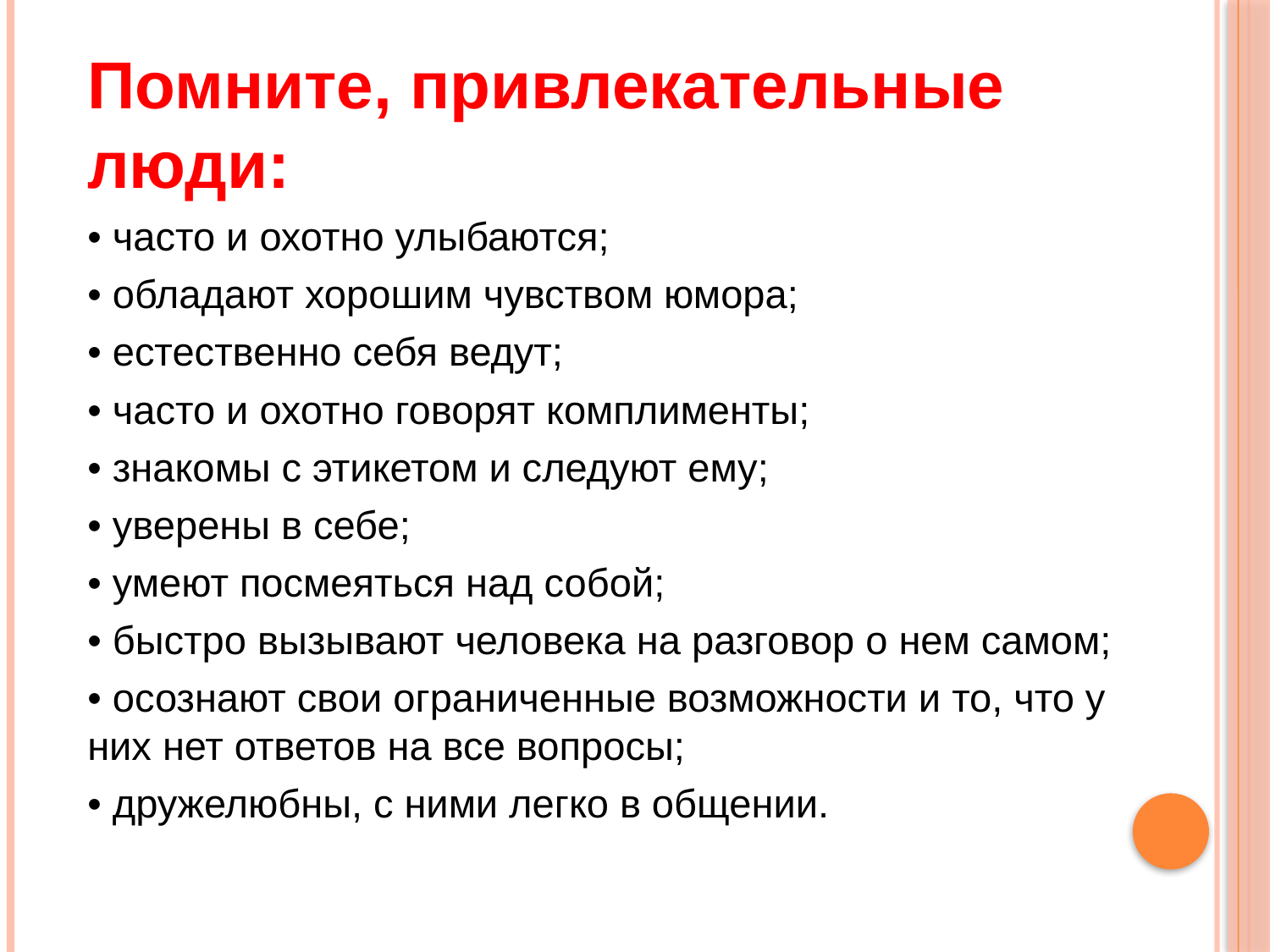

Помните, привлекательные люди:
• часто и охотно улыбаются;
• обладают хорошим чувством юмора;
• естественно себя ведут;
• часто и охотно говорят комплименты;
• знакомы с этикетом и следуют ему;
• уверены в себе;
• умеют посмеяться над собой;
• быстро вызывают человека на разговор о нем самом;
• осознают свои ограниченные возможности и то, что у них нет ответов на все вопросы;
• дружелюбны, с ними легко в общении.

#